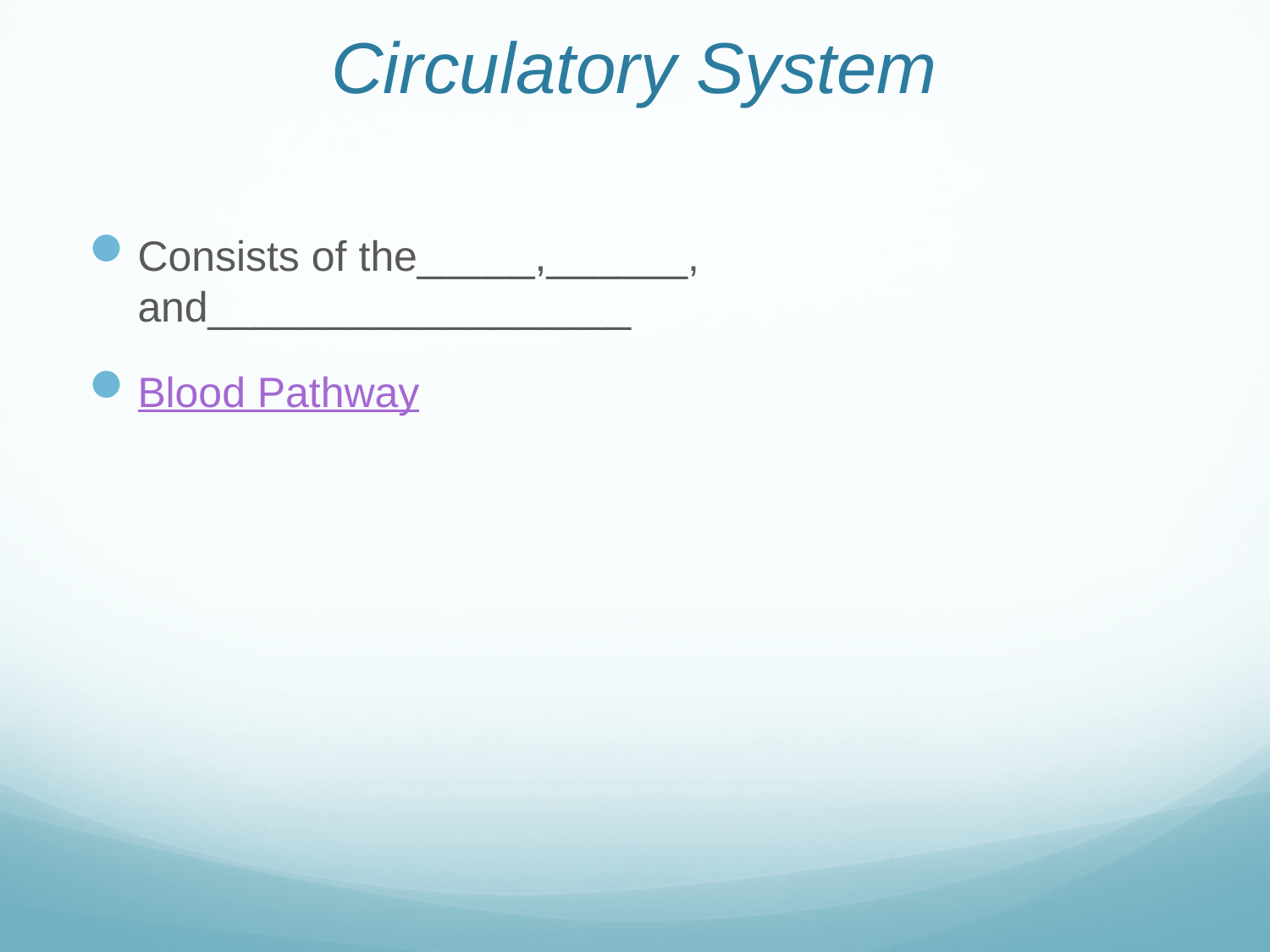

# Circulatory System
Consists of the_____,______, and__________________
Blood Pathway